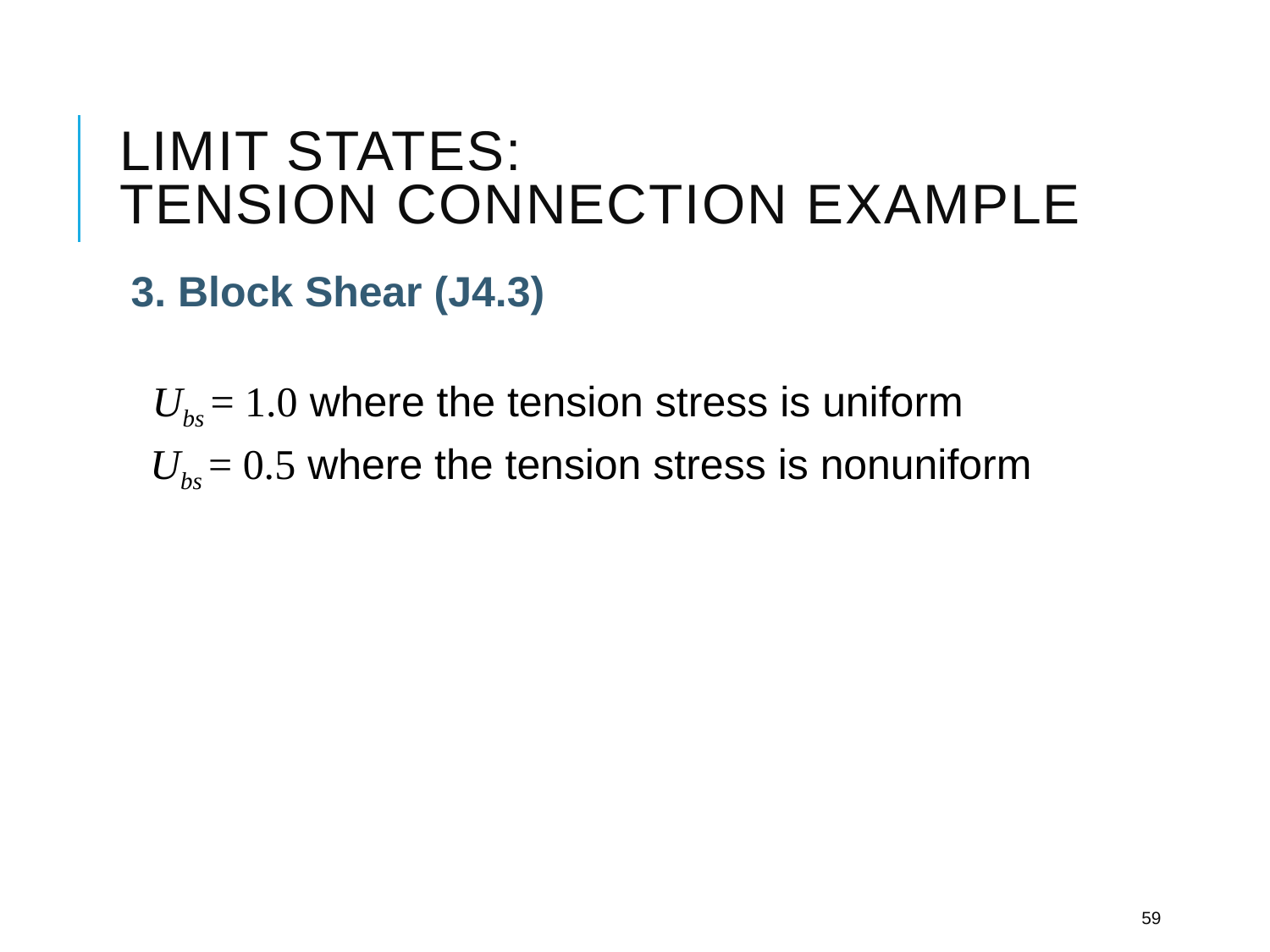

# Limit states: Tension connection example
3. Block Shear (J4.3)

  Ubs = 1.0 where the tension stress is uniform
	Ubs = 0.5 where the tension stress is nonuniform

59